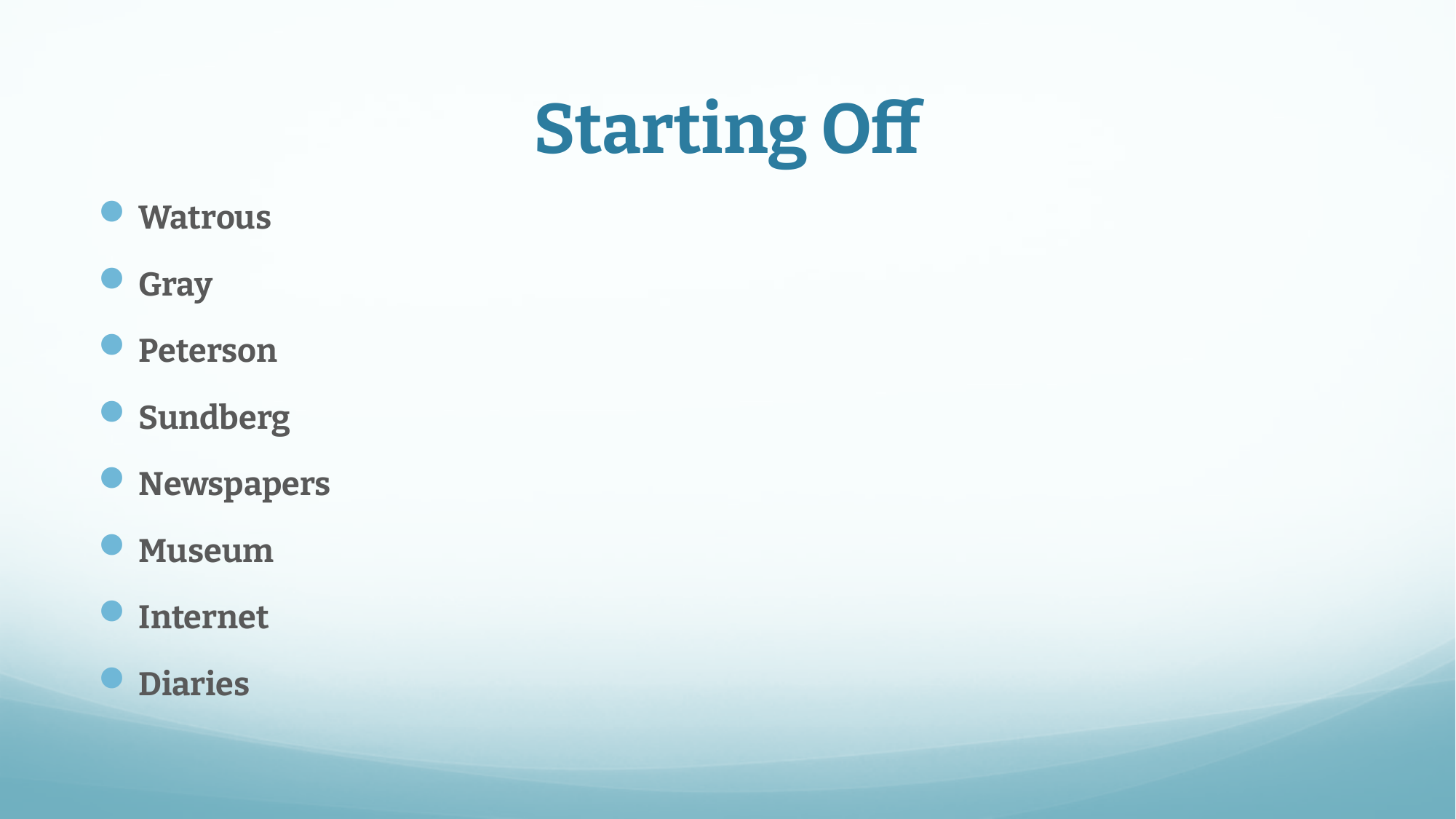

# Starting Off
Watrous
Gray
Peterson
Sundberg
Newspapers
Museum
Internet
Diaries